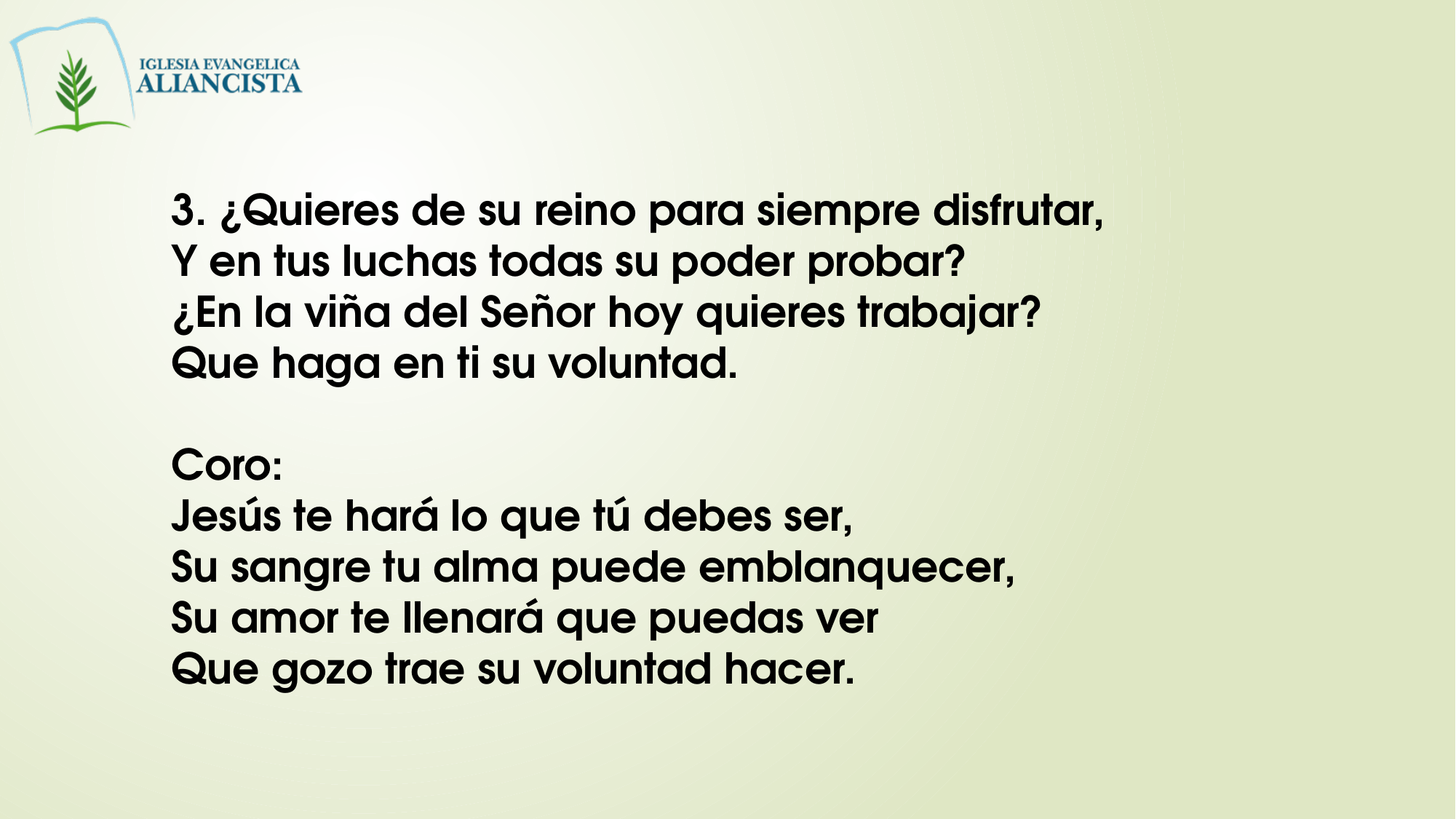

3. ¿Quieres de su reino para siempre disfrutar,
Y en tus luchas todas su poder probar?
¿En la viña del Señor hoy quieres trabajar?
Que haga en ti su voluntad.

Coro:
Jesús te hará lo que tú debes ser,
Su sangre tu alma puede emblanquecer,
Su amor te llenará que puedas ver
Que gozo trae su voluntad hacer.